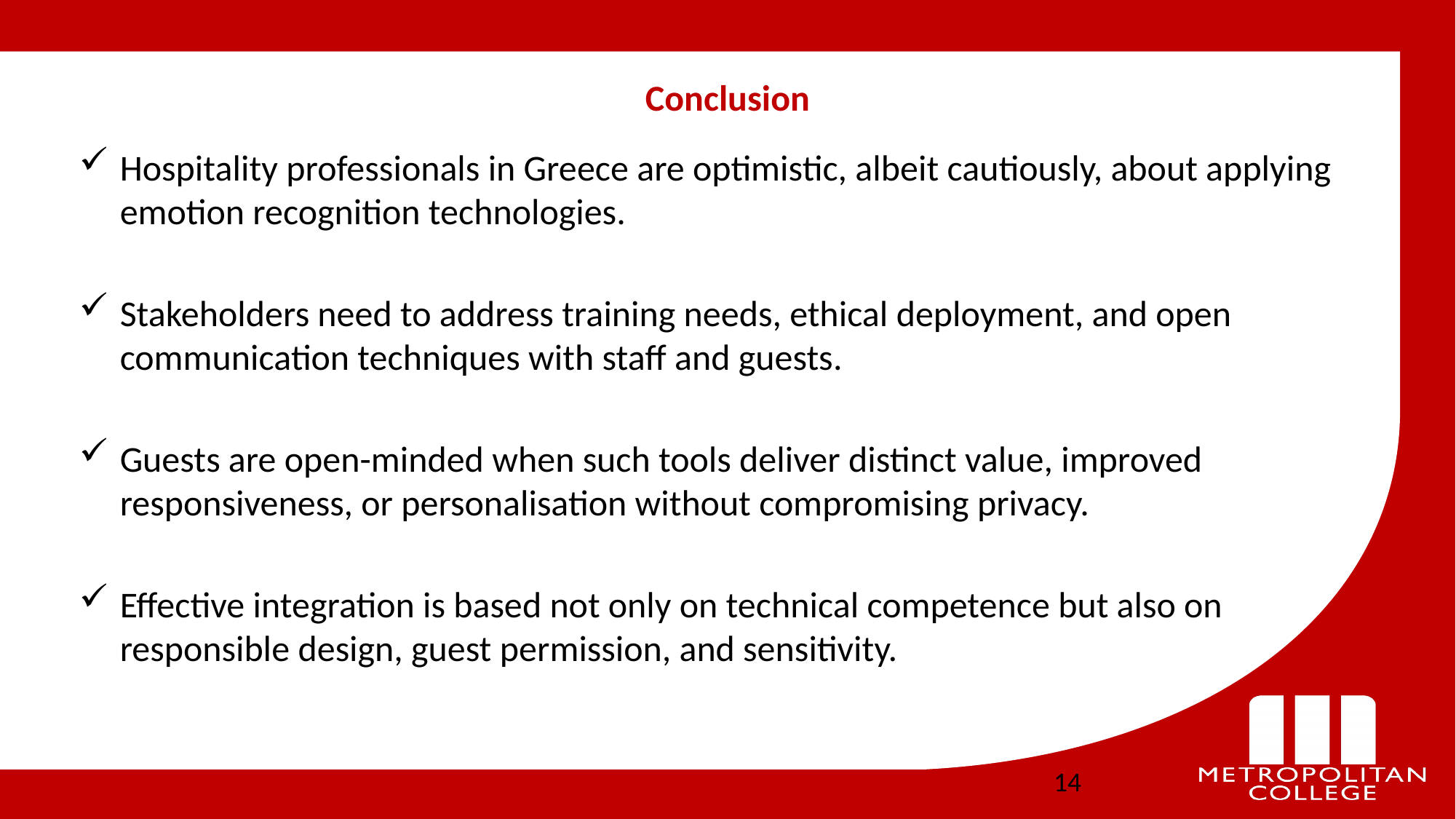

# Conclusion
Hospitality professionals in Greece are optimistic, albeit cautiously, about applying emotion recognition technologies.

Stakeholders need to address training needs, ethical deployment, and open communication techniques with staff and guests.

Guests are open-minded when such tools deliver distinct value, improved responsiveness, or personalisation without compromising privacy.

Effective integration is based not only on technical competence but also on responsible design, guest permission, and sensitivity.
14